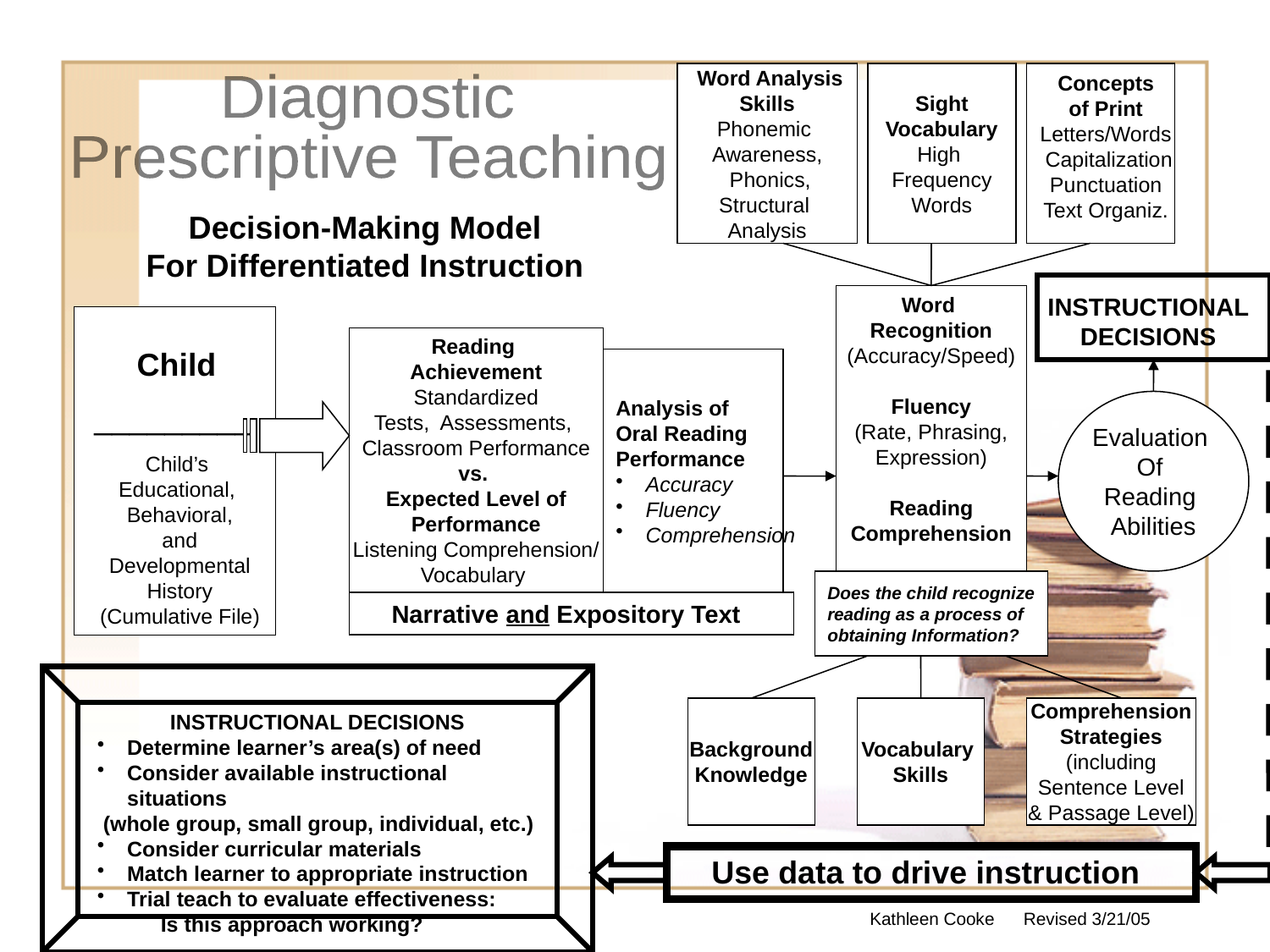

Word Analysis
Skills
Phonemic
Awareness,
 Phonics,
Structural
Analysis

Sight
Vocabulary
High
Frequency
Words

Concepts
of Print
Letters/Words
 Capitalization
Punctuation
Text Organiz.
Diagnostic
Prescriptive Teaching

Decision-Making Model
For Differentiated Instruction

Word
Recognition
(Accuracy/Speed)

Fluency
(Rate, Phrasing,
Expression)

Reading
Comprehension

INSTRUCTIONAL
DECISIONS
Reading
Achievement
Standardized
Tests,  Assessments,
Classroom Performance
vs.
Expected Level of
Performance
Listening Comprehension/
Vocabulary
Child
Analysis of
Oral Reading
Performance
Accuracy
Fluency
Comprehension

_________

Evaluation
Of
Reading
Abilities

Child’s
Educational,
Behavioral,
and
Developmental
History
(Cumulative File)

Does the child recognize
reading as a process of
obtaining Information?

Narrative and Expository Text

INSTRUCTIONAL DECISIONS
Determine learner’s area(s) of need
Consider available instructional situations
 (whole group, small group, individual, etc.)
Consider curricular materials
Match learner to appropriate instruction
Trial teach to evaluate effectiveness:
Is this approach working?

Background
Knowledge
Vocabulary
Skills
Comprehension
Strategies
(including
Sentence Level
& Passage Level)

Use data to drive instruction

Kathleen Cooke      Revised 3/21/05